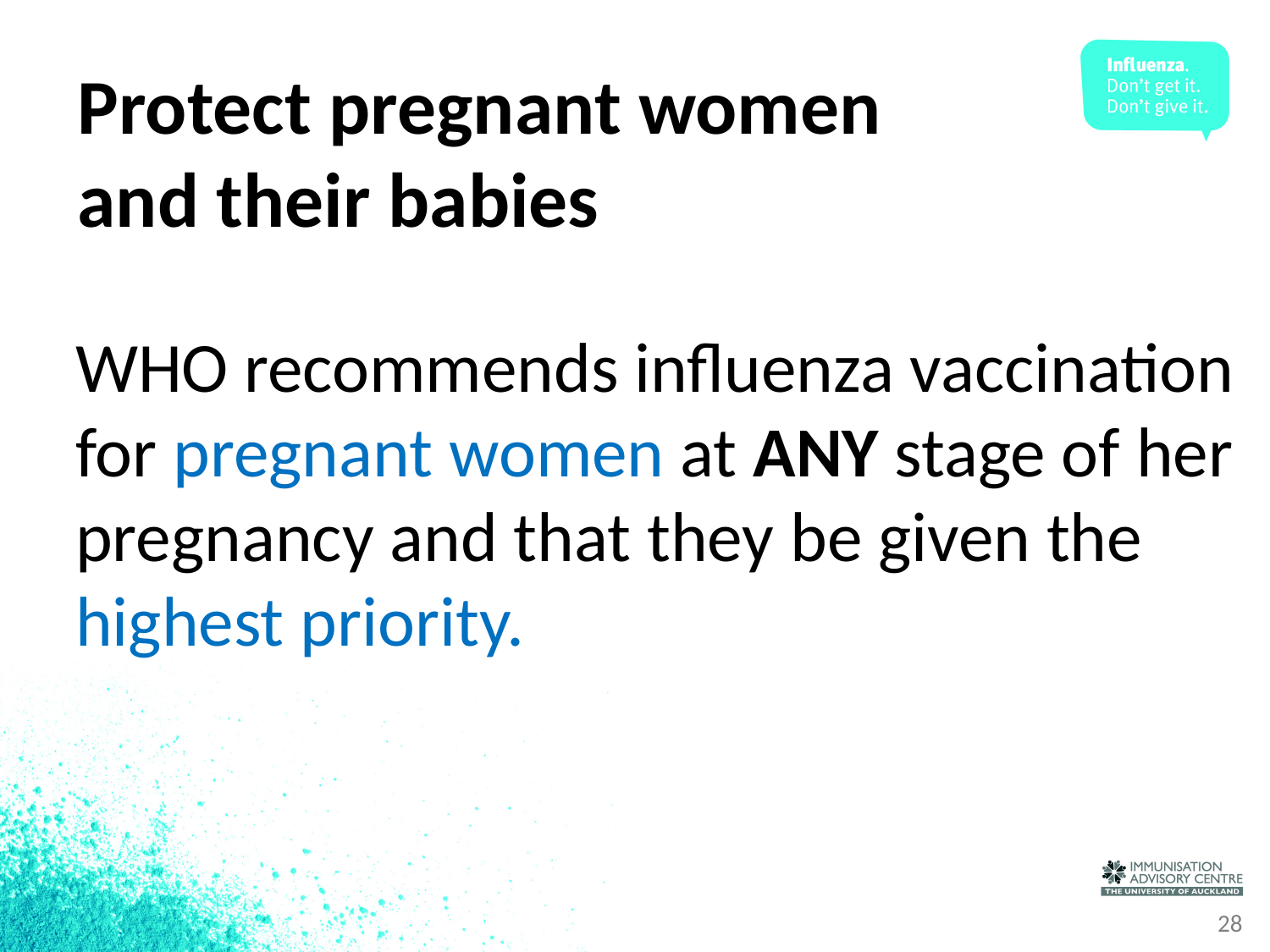

# Protect pregnant women and their babies

   WHO recommends influenza vaccination for pregnant women at ANY stage of her pregnancy and that they be given the highest priority.

28